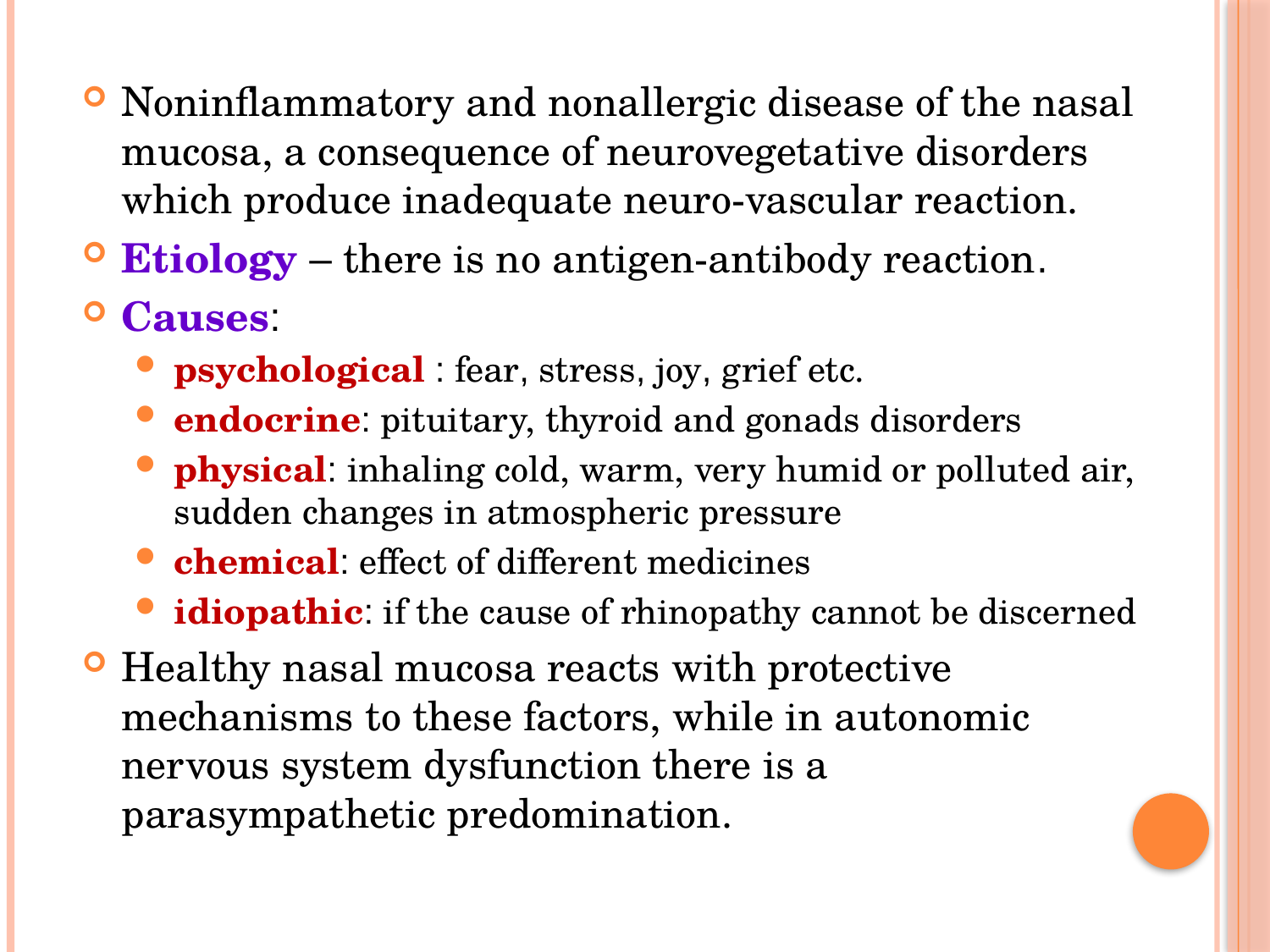

Noninflammatory and nonallergic disease of the nasal mucosa, a consequence of neurovegetative disorders which produce inadequate neuro-vascular reaction.
Etiology – there is no antigen-antibody reaction.
Causes:
psychological : fear, stress, joy, grief etc.
endocrine: pituitary, thyroid and gonads disorders
physical: inhaling cold, warm, very humid or polluted air, sudden changes in atmospheric pressure
chemical: effect of different medicines
idiopathic: if the cause of rhinopathy cannot be discerned
Healthy nasal mucosa reacts with protective mechanisms to these factors, while in autonomic nervous system dysfunction there is a parasympathetic predomination.